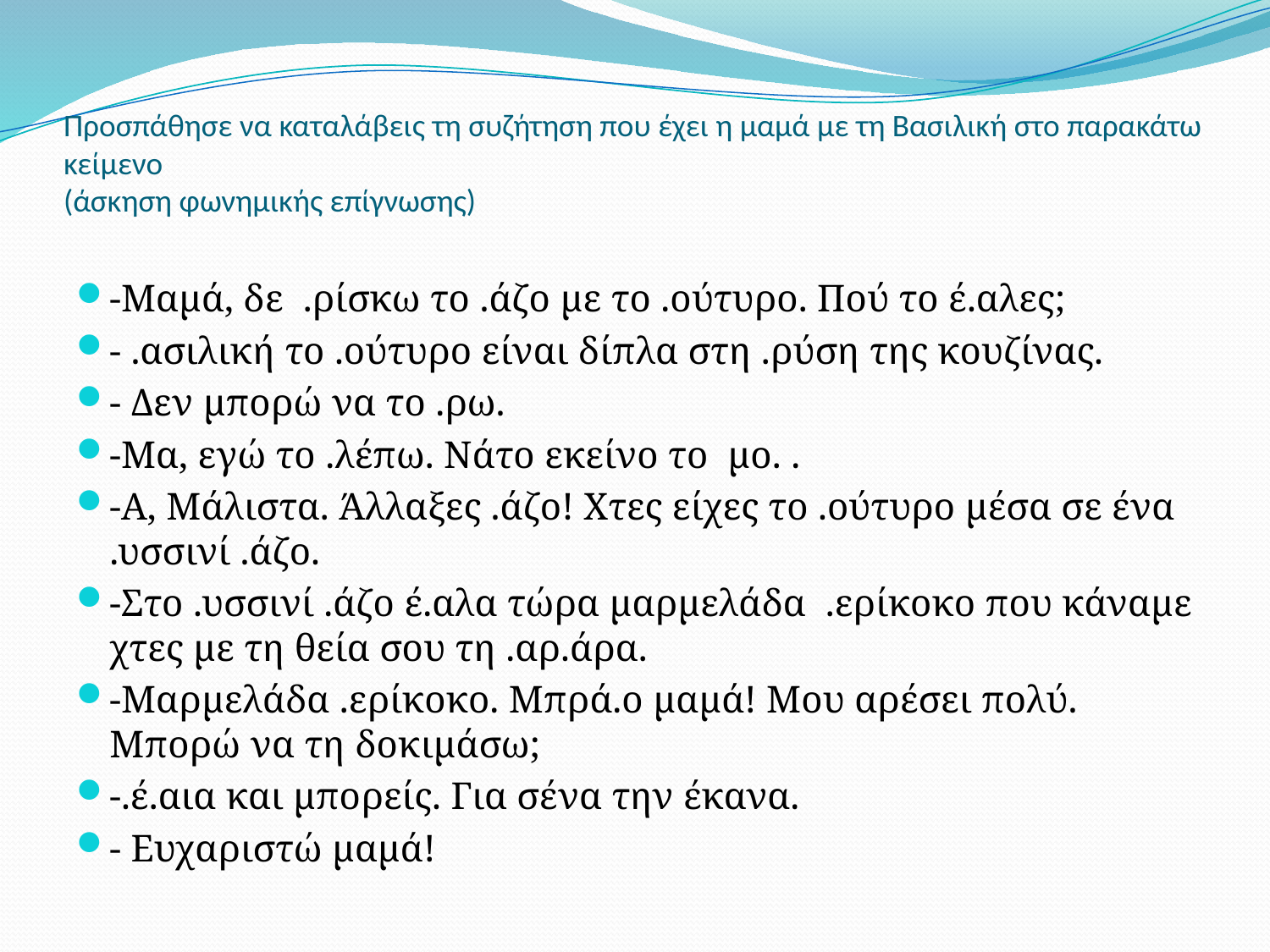

# Προσπάθησε να καταλάβεις τη συζήτηση που έχει η μαμά με τη Βασιλική στο παρακάτω κείμενο (άσκηση φωνημικής επίγνωσης)
-Μαμά, δε  .ρίσκω το .άζο με το .ούτυρο. Πού το έ.αλες;
- .ασιλική το .ούτυρο είναι δίπλα στη .ρύση της κουζίνας.
- Δεν μπορώ να το .ρω.
-Μα, εγώ το .λέπω. Νάτο εκείνο το  μο. .
-Α, Μάλιστα. Άλλαξες .άζο! Χτες είχες το .ούτυρο μέσα σε ένα  .υσσινί .άζο.
-Στο .υσσινί .άζο έ.αλα τώρα μαρμελάδα  .ερίκοκο που κάναμε χτες με τη θεία σου τη .αρ.άρα.
-Μαρμελάδα .ερίκοκο. Μπρά.ο μαμά! Μου αρέσει πολύ. Μπορώ να τη δοκιμάσω;
-.έ.αια και μπορείς. Για σένα την έκανα.
- Ευχαριστώ μαμά!